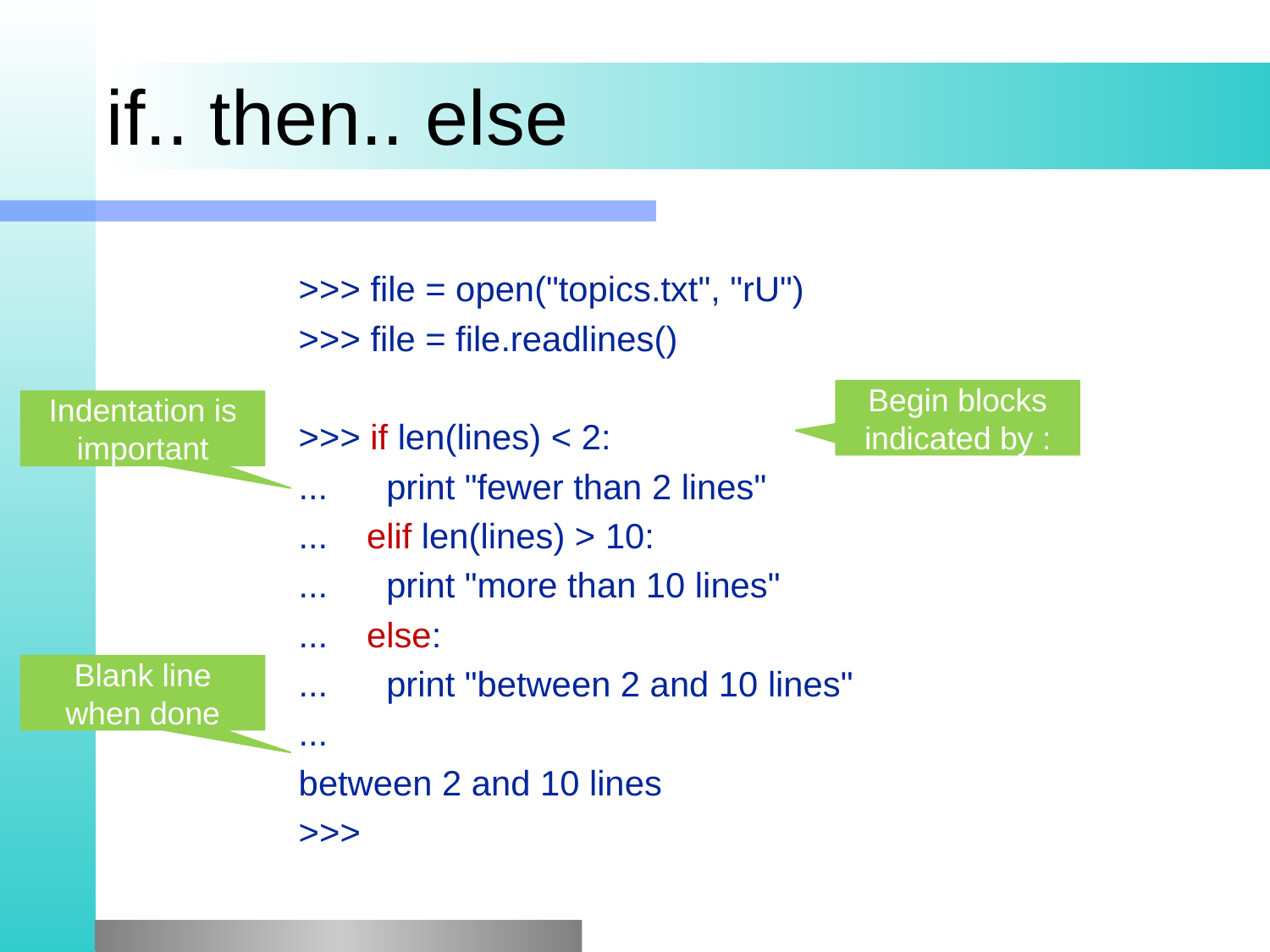

# if.. then.. else
>>> file = open("topics.txt", "rU")
>>> file = file.readlines()

>>> if len(lines) < 2:
...      print "fewer than 2 lines"
...    elif len(lines) > 10:
...      print "more than 10 lines"
...    else:
...      print "between 2 and 10 lines"
...
between 2 and 10 lines
>>>

Begin blocks indicated by :
Indentation is important
Blank line when done